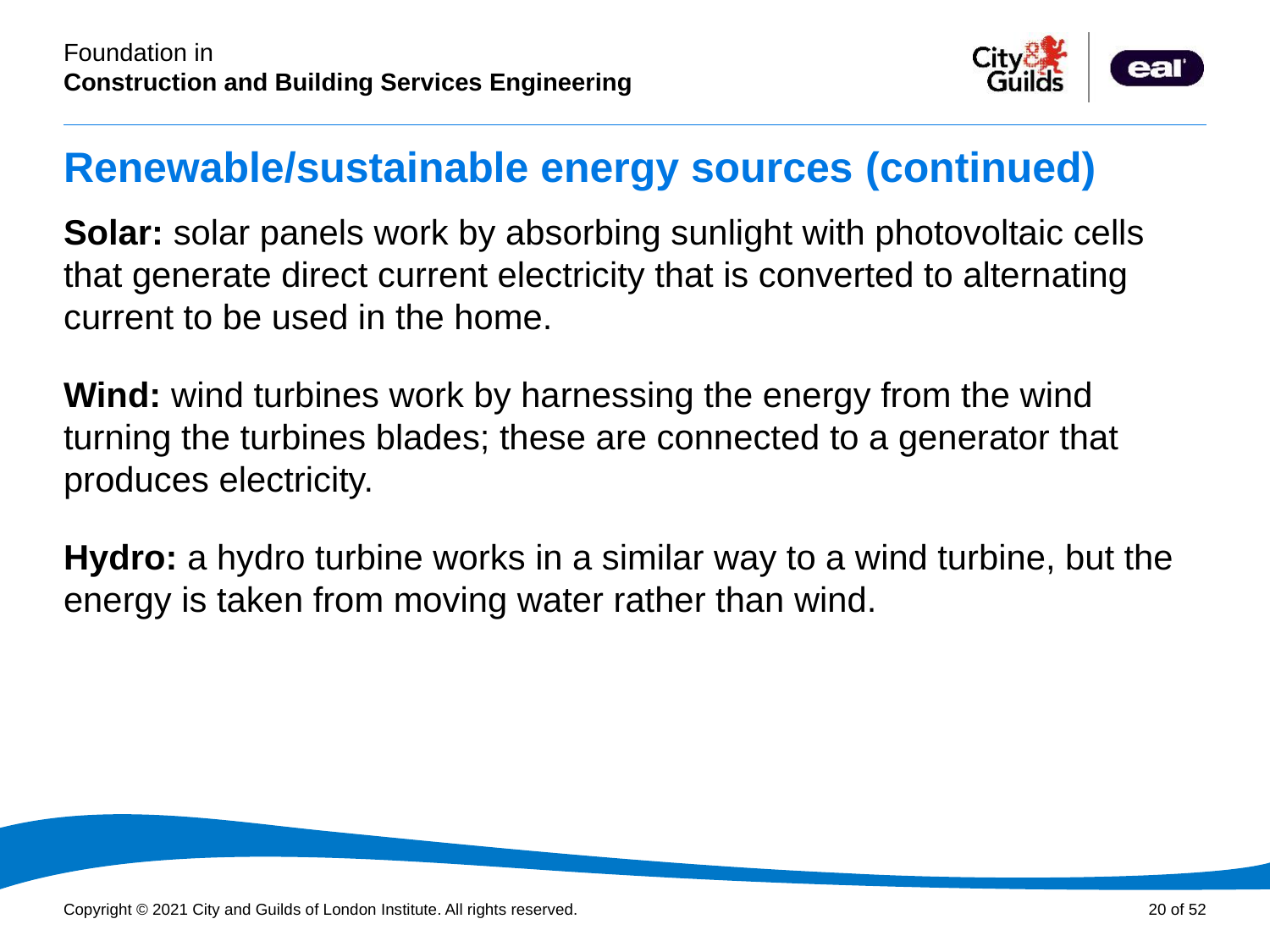

# Renewable/sustainable energy sources (continued)
Solar: solar panels work by absorbing sunlight with photovoltaic cells that generate direct current electricity that is converted to alternating current to be used in the home.
Wind: wind turbines work by harnessing the energy from the wind turning the turbines blades; these are connected to a generator that produces electricity.
Hydro: a hydro turbine works in a similar way to a wind turbine, but the energy is taken from moving water rather than wind.